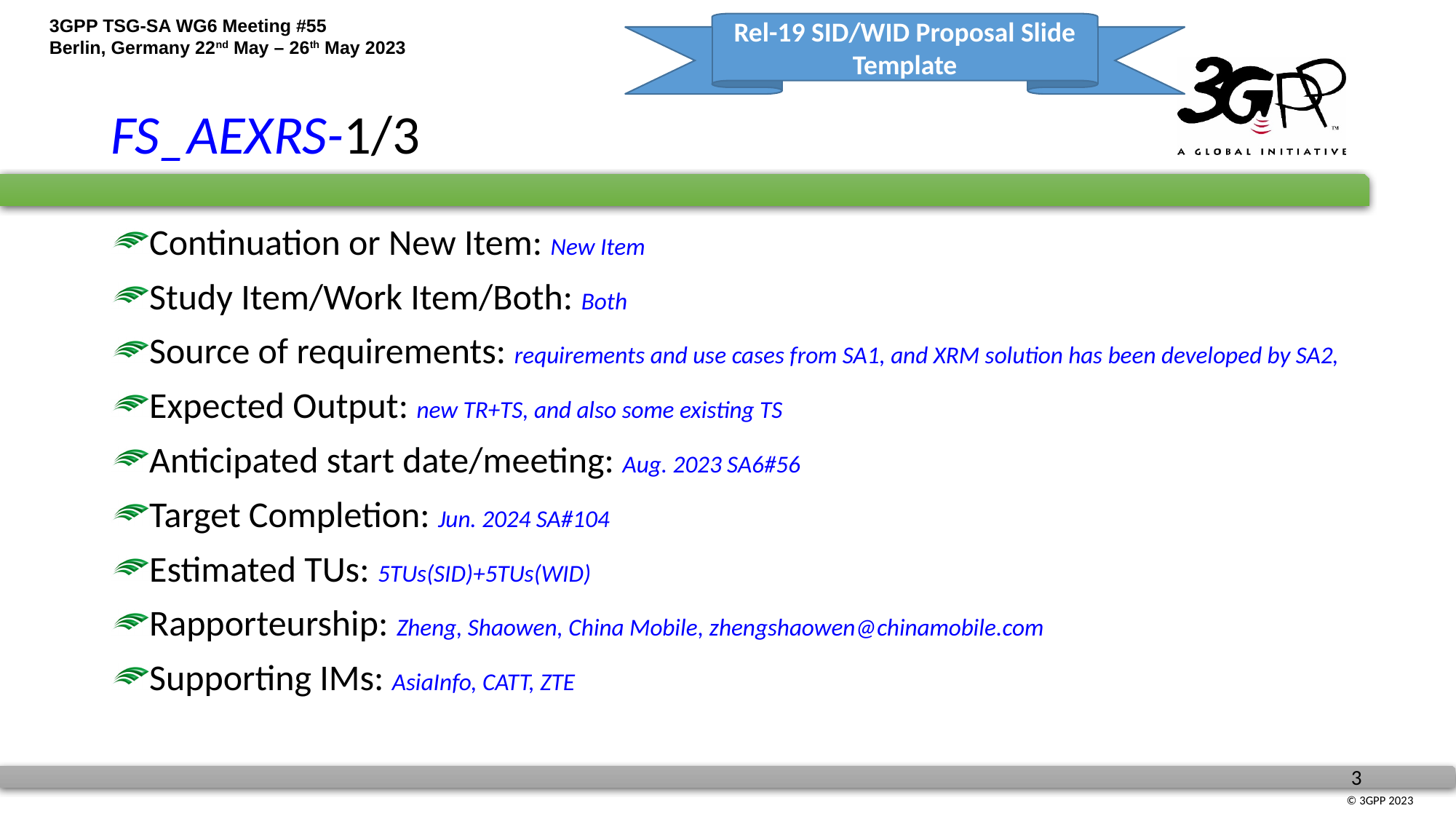

Rel-19 SID/WID Proposal Slide Template
# FS_AEXRS-1/3
Continuation or New Item: New Item
Study Item/Work Item/Both: Both
Source of requirements: requirements and use cases from SA1, and XRM solution has been developed by SA2,
Expected Output: new TR+TS, and also some existing TS
Anticipated start date/meeting: Aug. 2023 SA6#56
Target Completion: Jun. 2024 SA#104
Estimated TUs: 5TUs(SID)+5TUs(WID)
Rapporteurship: Zheng, Shaowen, China Mobile, zhengshaowen@chinamobile.com
Supporting IMs: AsiaInfo, CATT, ZTE